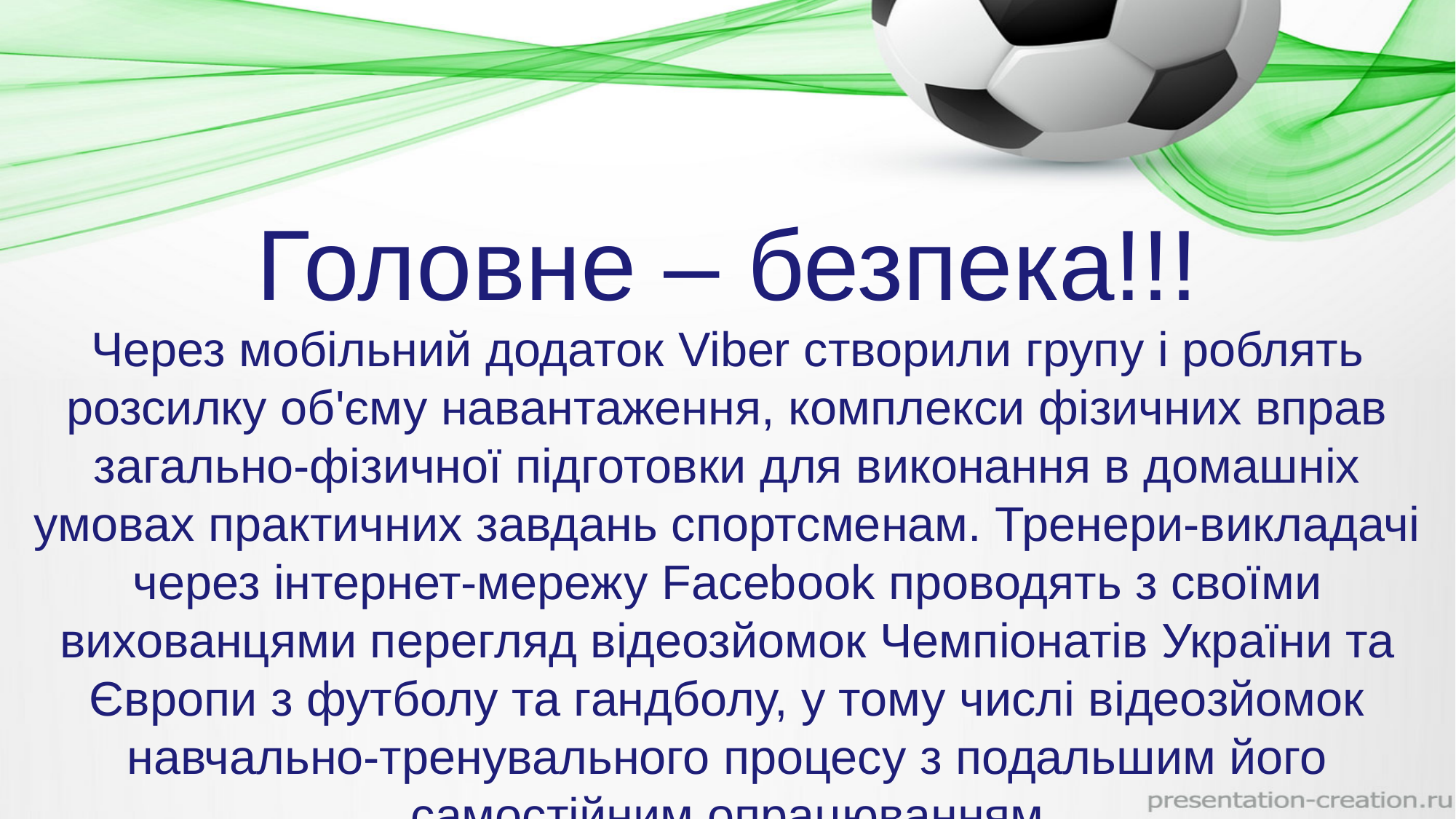

Головне – безпека!!!
Через мобільний додаток Viber створили групу і роблять розсилку об'єму навантаження, комплекси фізичних вправ загально-фізичної підготовки для виконання в домашніх умовах практичних завдань спортсменам. Тренери-викладачі через інтернет-мережу Facebook проводять з своїми вихованцями перегляд відеозйомок Чемпіонатів України та Європи з футболу та гандболу, у тому числі відеозйомок навчально-тренувального процесу з подальшим його самостійним опрацюванням